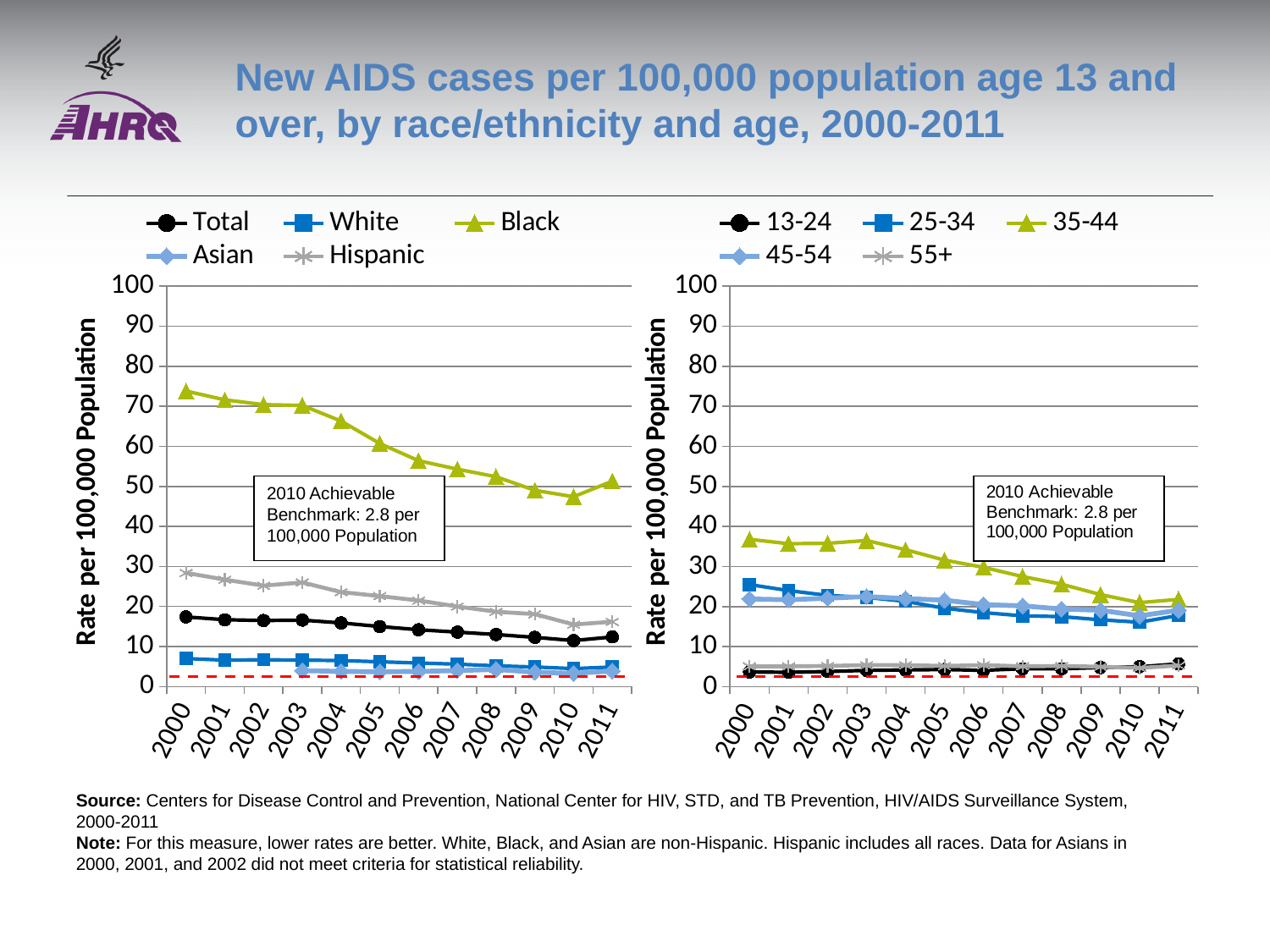

# New AIDS cases per 100,000 population age 13 and over, by race/ethnicity and age, 2000-2011

### Chart

| Category | Total | White | Black | Asian | Hispanic |
|---|---|---|---|---|---|
| 2000 | 17.4 | 7.0 | 73.8 | None | 28.4 |
| 2001 | 16.7 | 6.6 | 71.6 | None | 26.7 |
| 2002 | 16.5 | 6.7 | 70.4 | None | 25.2 |
| 2003 | 16.6 | 6.6 | 70.2 | 4.0 | 26.0 |
| 2004 | 15.9 | 6.5 | 66.3 | 3.8 | 23.6 |
| 2005 | 15.0 | 6.2 | 60.7 | 3.7 | 22.6 |
| 2006 | 14.2 | 5.9 | 56.4 | 3.8 | 21.5 |
| 2007 | 13.6 | 5.6 | 54.3 | 4.0 | 20.0 |
| 2008 | 13.0 | 5.2 | 52.4 | 4.3 | 18.7 |
| 2009 | 12.3 | 4.9 | 49.0 | 3.6 | 18.1 |
| 2010 | 11.5 | 4.5 | 47.4 | 3.3 | 15.5 |
| 2011 | 12.4 | 4.9 | 51.3 | 3.9 | 16.2 |

### Chart

| Category | 13-24 | 25-34 | 35-44 | 45-54 | 55+ |
|---|---|---|---|---|---|
| 2000 | 3.7 | 25.5 | 36.8 | 21.9 | 5.1 |
| 2001 | 3.6 | 24.0 | 35.7 | 21.7 | 5.1 |
| 2002 | 3.8 | 22.8 | 35.8 | 22.1 | 5.2 |
| 2003 | 4.1 | 22.3 | 36.5 | 22.5 | 5.4 |
| 2004 | 4.2 | 21.3 | 34.2 | 22.0 | 5.4 |
| 2005 | 4.3 | 19.6 | 31.6 | 21.6 | 5.2 |
| 2006 | 4.1 | 18.5 | 29.8 | 20.5 | 5.4 |
| 2007 | 4.5 | 17.7 | 27.5 | 20.2 | 5.1 |
| 2008 | 4.5 | 17.5 | 25.6 | 19.4 | 5.2 |
| 2009 | 4.8 | 16.7 | 23.0 | 19.1 | 5.0 |
| 2010 | 5.0 | 16.1 | 21.0 | 17.7 | 4.7 |
| 2011 | 5.7 | 17.8 | 21.8 | 19.1 | 5.3 |
2010 Achievable Benchmark: 2.8 per 100,000 Population
Source: Centers for Disease Control and Prevention, National Center for HIV, STD, and TB Prevention, HIV/AIDS Surveillance System, 2000-2011
Note: For this measure, lower rates are better. White, Black, and Asian are non-Hispanic. Hispanic includes all races. Data for Asians in 2000, 2001, and 2002 did not meet criteria for statistical reliability.